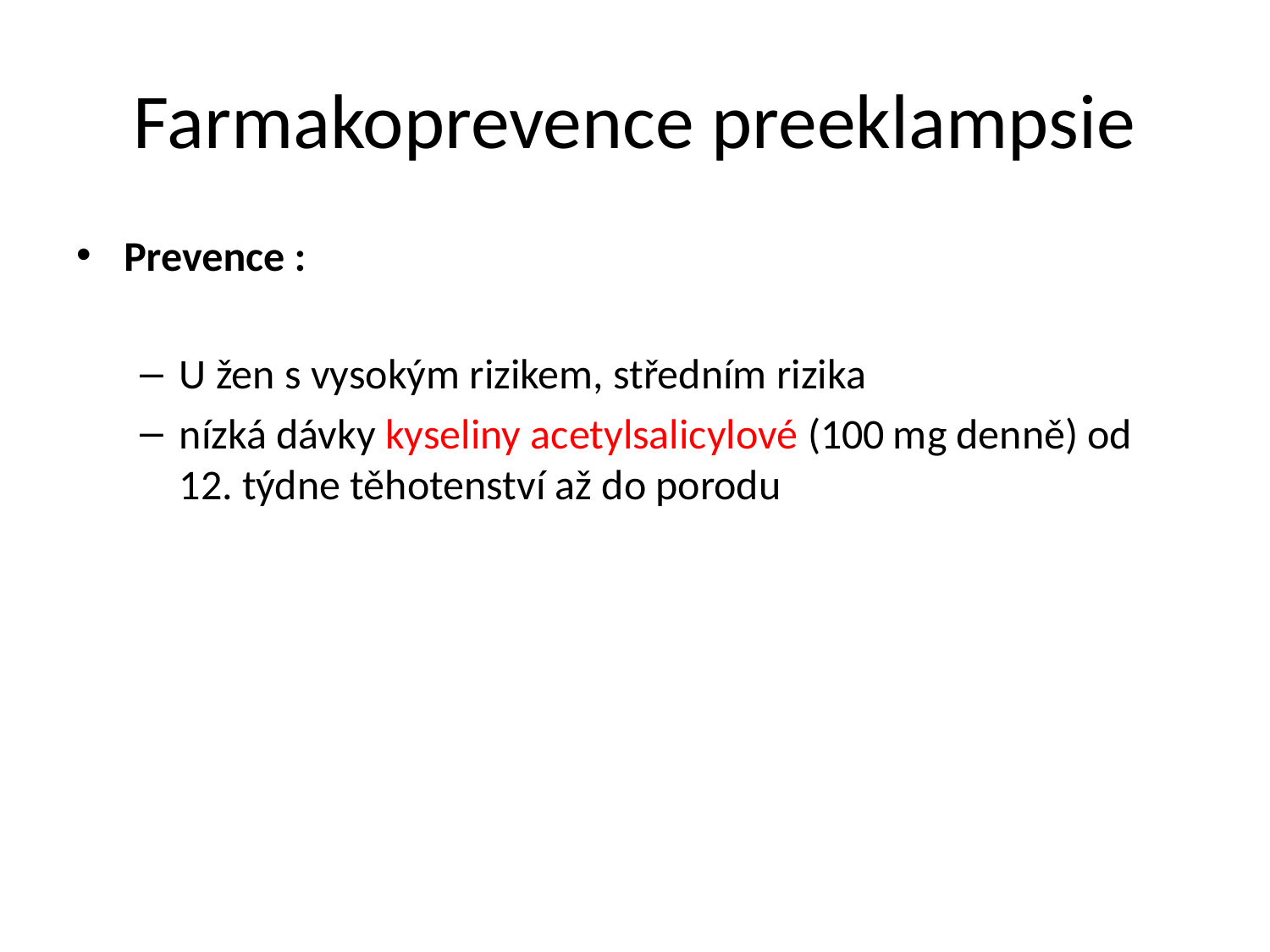

# Farmakoprevence preeklampsie
Prevence :

U žen s vysokým rizikem, středním rizika
nízká dávky kyseliny acetylsalicylové (100 mg denně) od 12. týdne těhotenství až do porodu